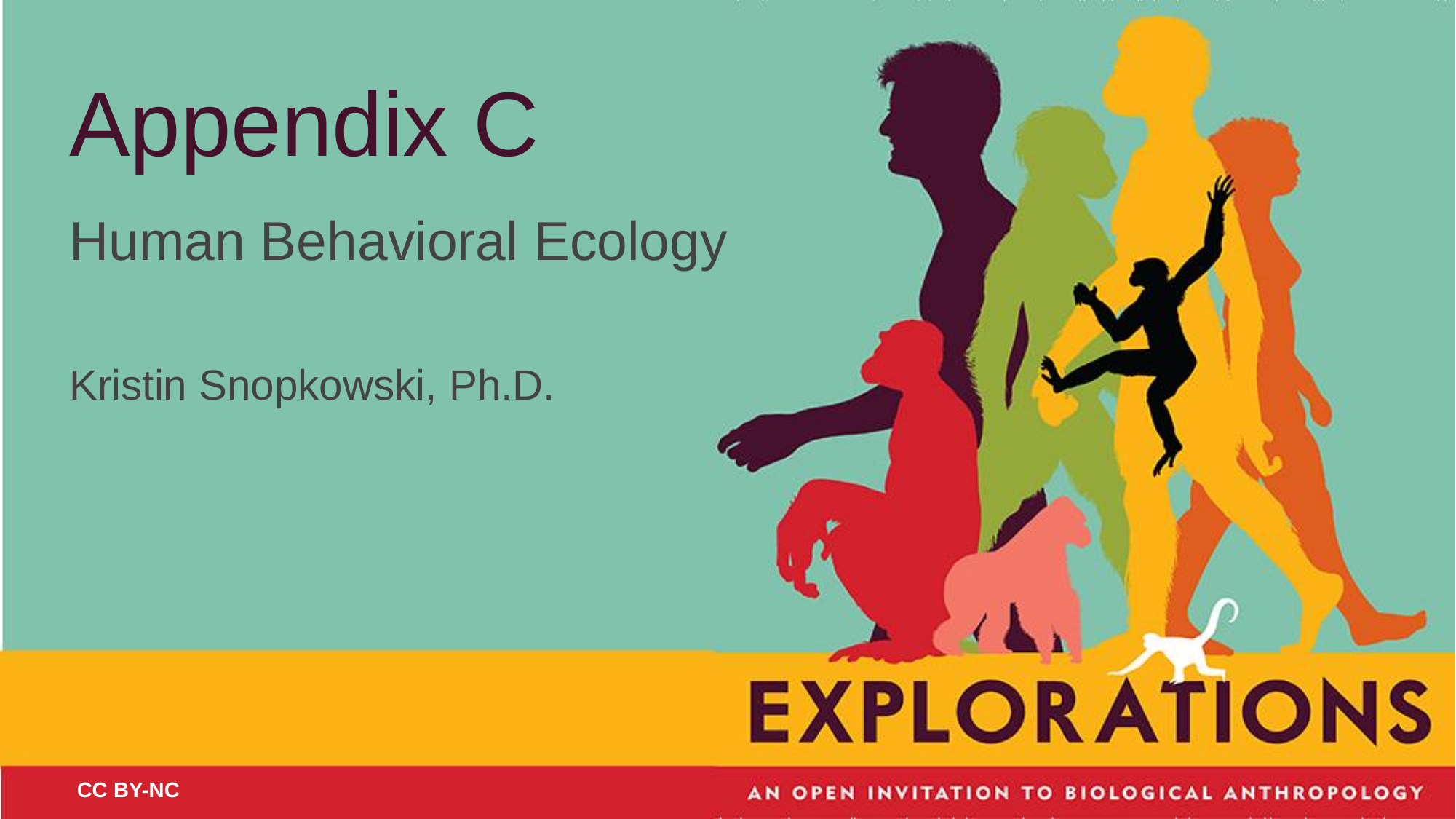

Appendix C
Human Behavioral Ecology
Kristin Snopkowski, Ph.D.
CC BY-NC